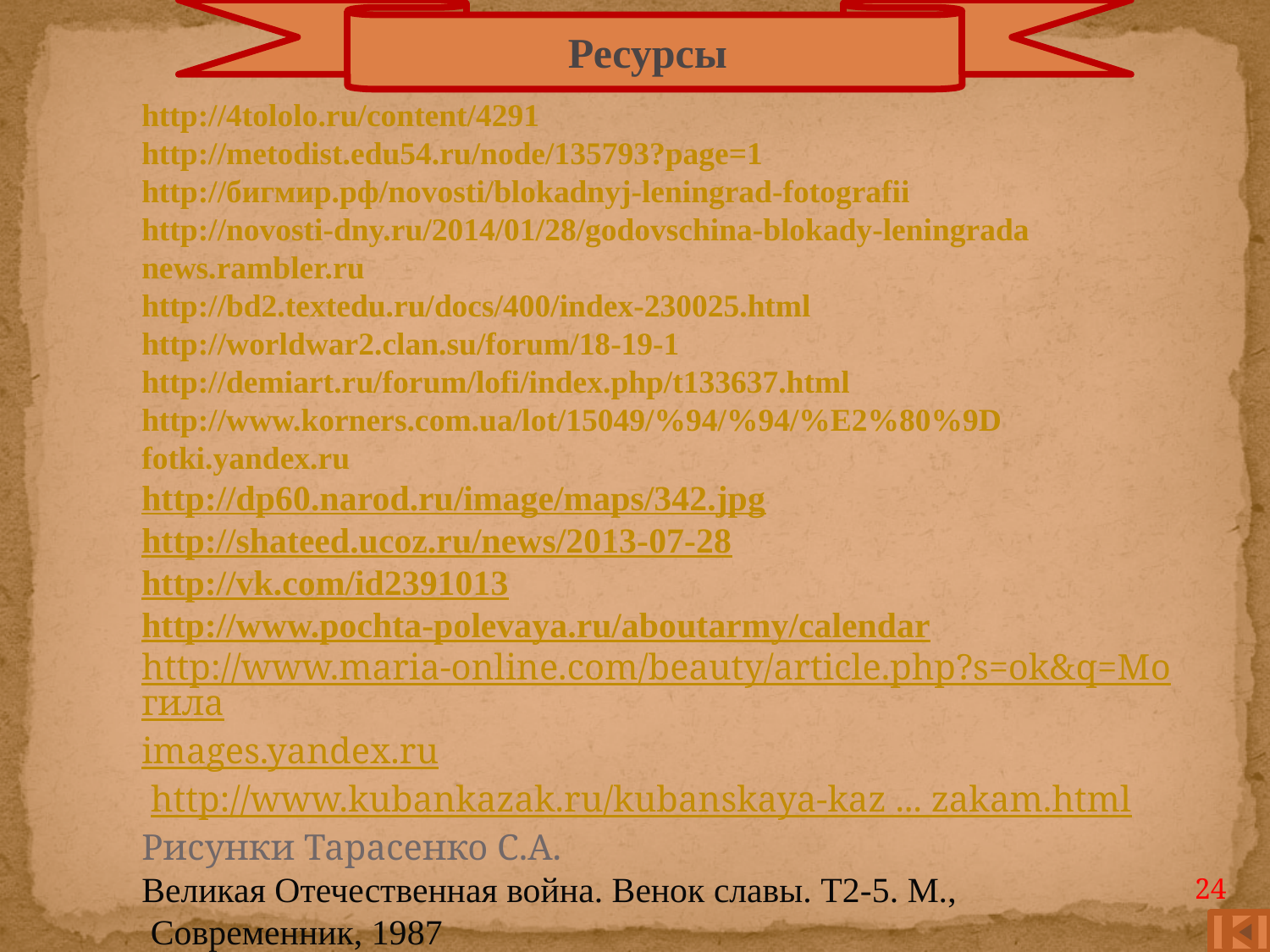

Ресурсы
http://4tololo.ru/content/4291
http://metodist.edu54.ru/node/135793?page=1
http://бигмир.рф/novosti/blokadnyj-leningrad-fotografii
http://novosti-dny.ru/2014/01/28/godovschina-blokady-leningrada
news.rambler.ru
http://bd2.textedu.ru/docs/400/index-230025.html
http://worldwar2.clan.su/forum/18-19-1
http://demiart.ru/forum/lofi/index.php/t133637.html
http://www.korners.com.ua/lot/15049/%94/%94/%E2%80%9D
fotki.yandex.ru
http://dp60.narod.ru/image/maps/342.jpg
http://shateed.ucoz.ru/news/2013-07-28
http://vk.com/id2391013
http://www.pochta-polevaya.ru/aboutarmy/calendar
http://www.maria-online.com/beauty/article.php?s=ok&q=Могила
images.yandex.ru
 http://www.kubankazak.ru/kubanskaya-kaz ... zakam.html
Рисунки Тарасенко С.А.
Великая Отечественная война. Венок славы. Т2-5. М.,
 Современник, 1987
24